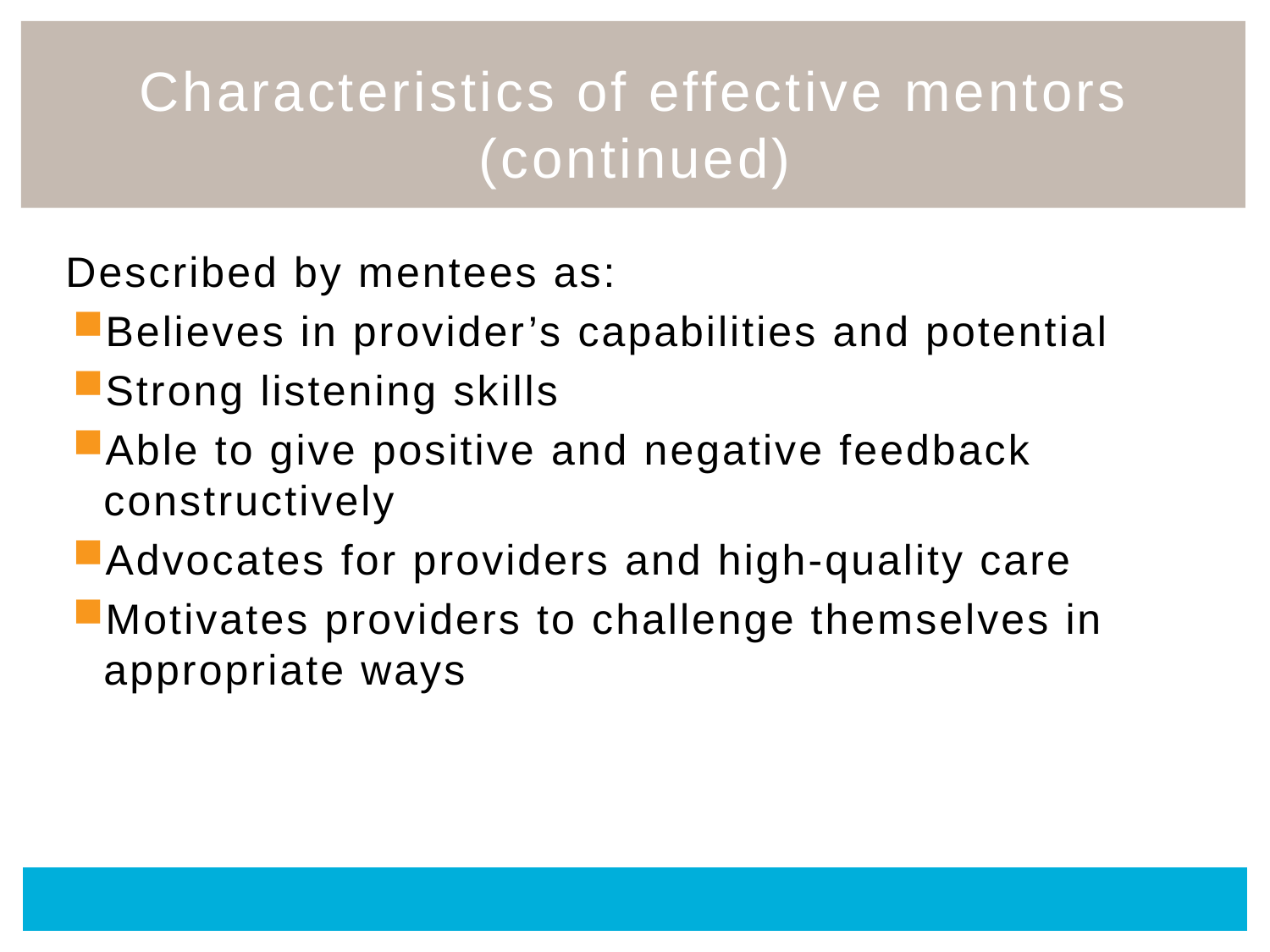

# Characteristics of effective mentors (continued)
Described by mentees as:
Believes in provider’s capabilities and potential
Strong listening skills
Able to give positive and negative feedback constructively
Advocates for providers and high-quality care
Motivates providers to challenge themselves in appropriate ways